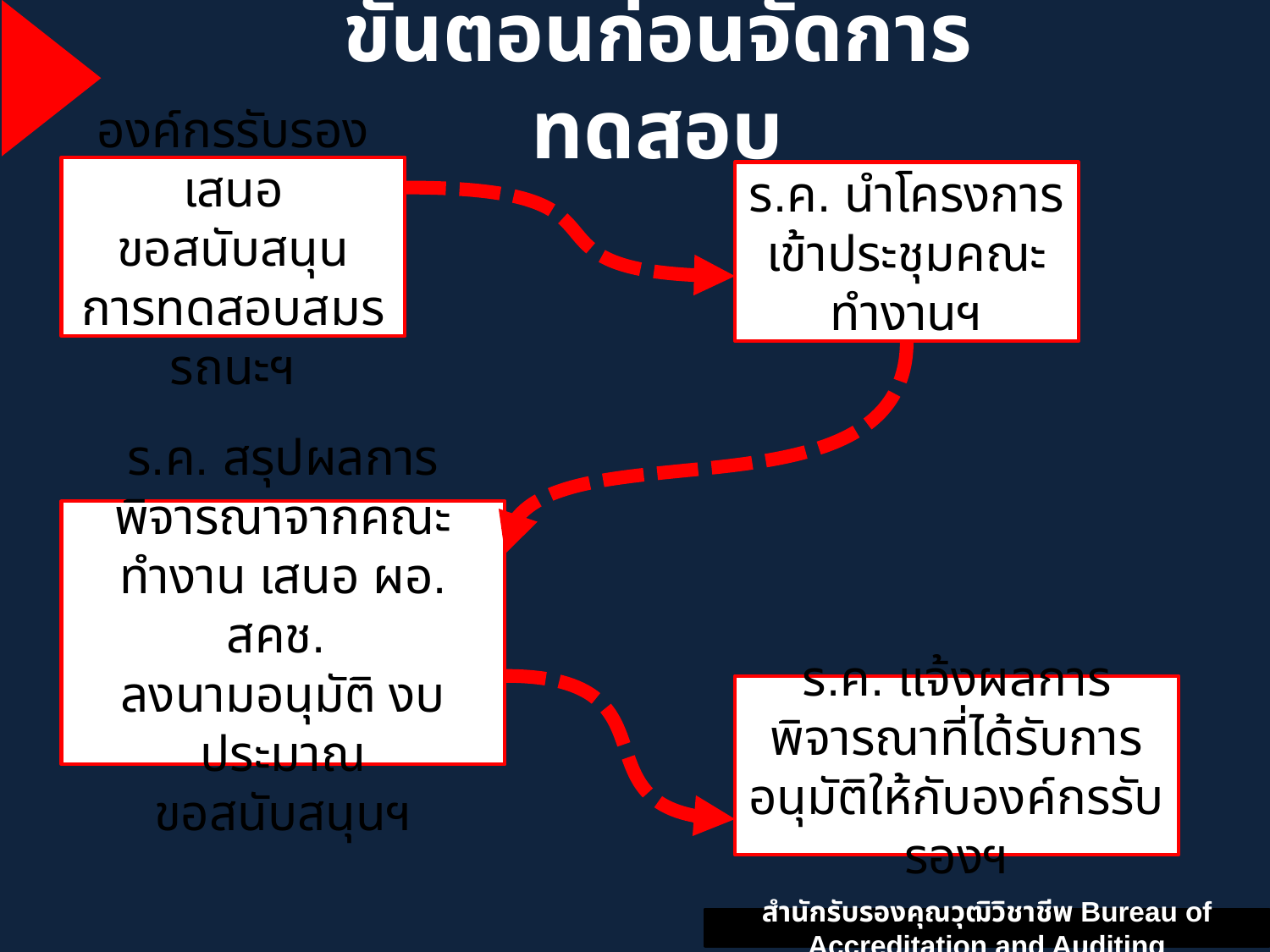

ขั้นตอนก่อนจัดการทดสอบ

องค์กรรับรองเสนอ
ขอสนับสนุน
การทดสอบสมรรถนะฯ
ร.ค. นำโครงการเข้าประชุมคณะทำงานฯ
ร.ค. สรุปผลการพิจารณาจากคณะทำงาน เสนอ ผอ. สคช.
ลงนามอนุมัติ งบประมาณ
ขอสนับสนุนฯ
ร.ค. แจ้งผลการพิจารณาที่ได้รับการอนุมัติให้กับองค์กรรับรองฯ
สำนักรับรองคุณวุฒิวิชาชีพ Bureau of Accreditation and Auditing